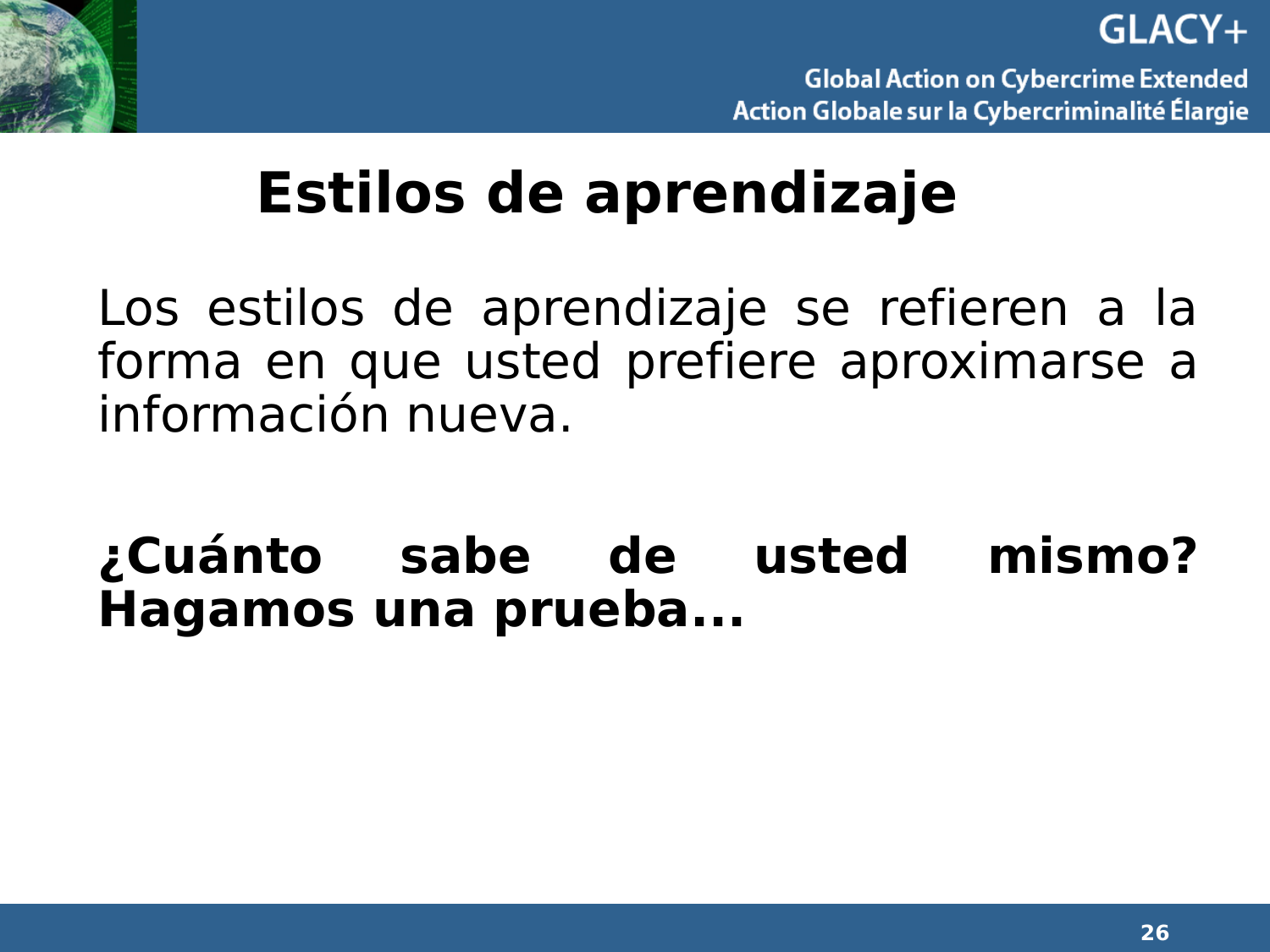

# Estilos de aprendizaje
Los estilos de aprendizaje se refieren a la forma en que usted prefiere aproximarse a información nueva.

¿Cuánto sabe de usted mismo? Hagamos una prueba...

26